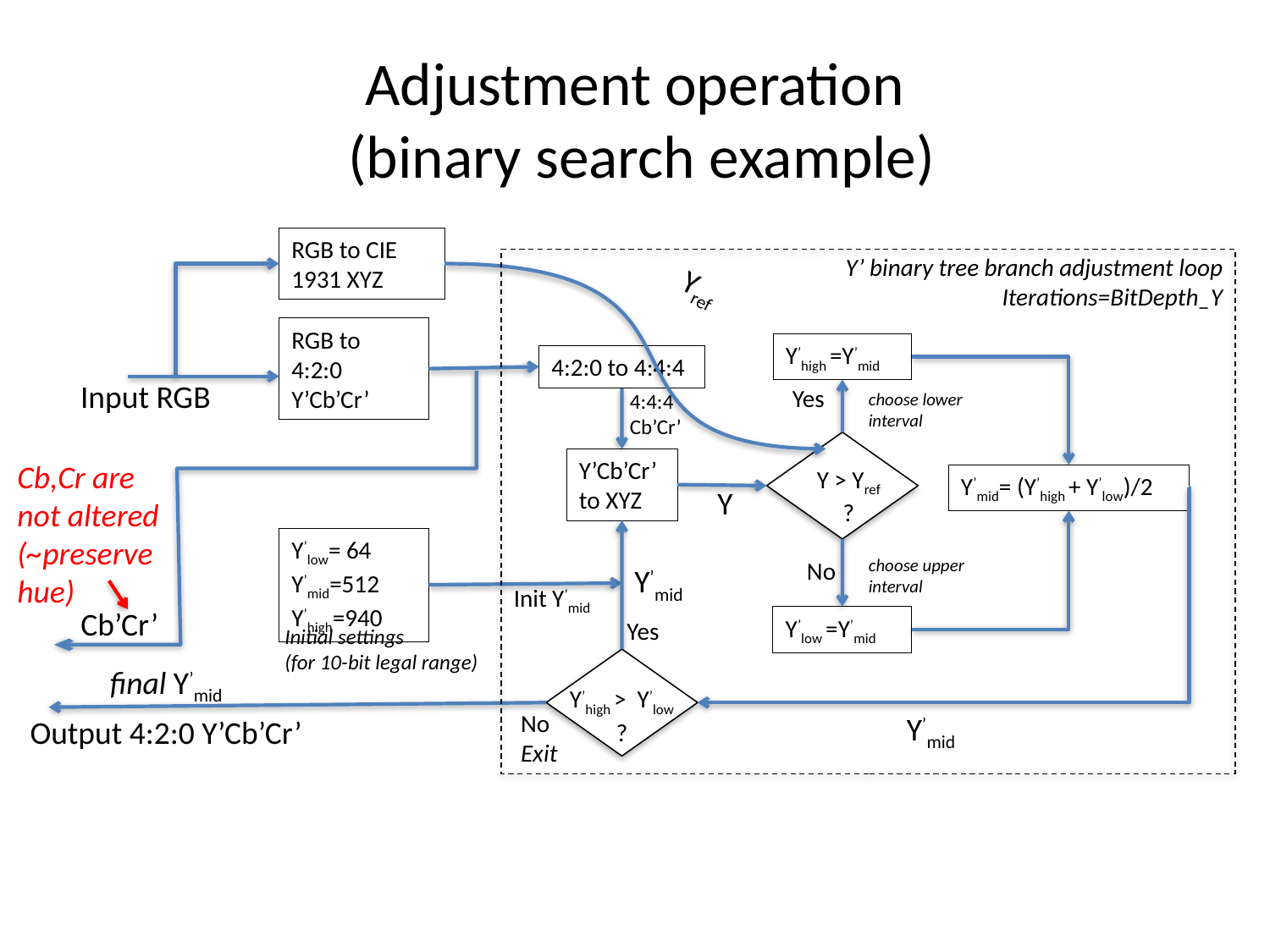

# Adjustment operation (binary search example)
RGB to CIE 1931 XYZ
Y’ binary tree branch adjustment loop
Iterations=BitDepth_Y

Yref
RGB to 4:2:0 Y’Cb’Cr’
Y’high =Y’mid
4:2:0 to 4:4:4
Input RGB

Yes
choose lower interval
4:4:4
Cb’Cr’

Y > Yref
?
Y’Cb’Cr’
to XYZ
Cb,Cr are not altered (~preserve hue)
Y’mid= (Y’high + Y’low)/2
Y
Y’low= 64
Y’mid=512
Y’high=940
choose upper interval
No
Y’mid
Init Y’mid
Cb’Cr’
Y’low =Y’mid
Yes
Initial settings
(for 10-bit legal range)

final Y’mid
Y’high >  Y’low
?
No
Exit
Y’mid
Output 4:2:0 Y’Cb’Cr’